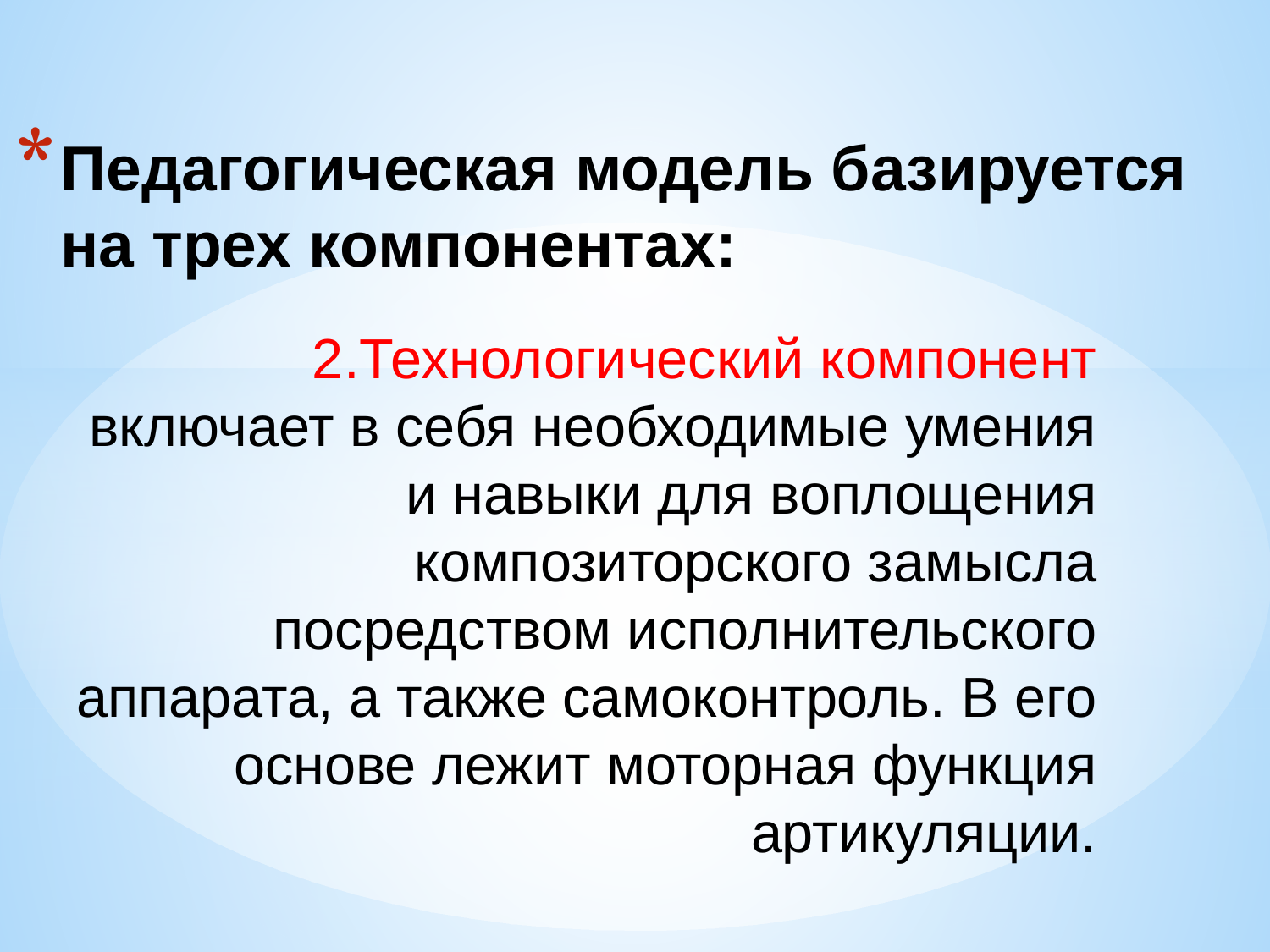

# Педагогическая модель базируется на трех компонентах:
2.Технологический компонент включает в себя необходимые умения и навыки для воплощения композиторского замысла посредством исполнительского аппарата, а также самоконтроль. В его основе лежит моторная функция артикуляции.